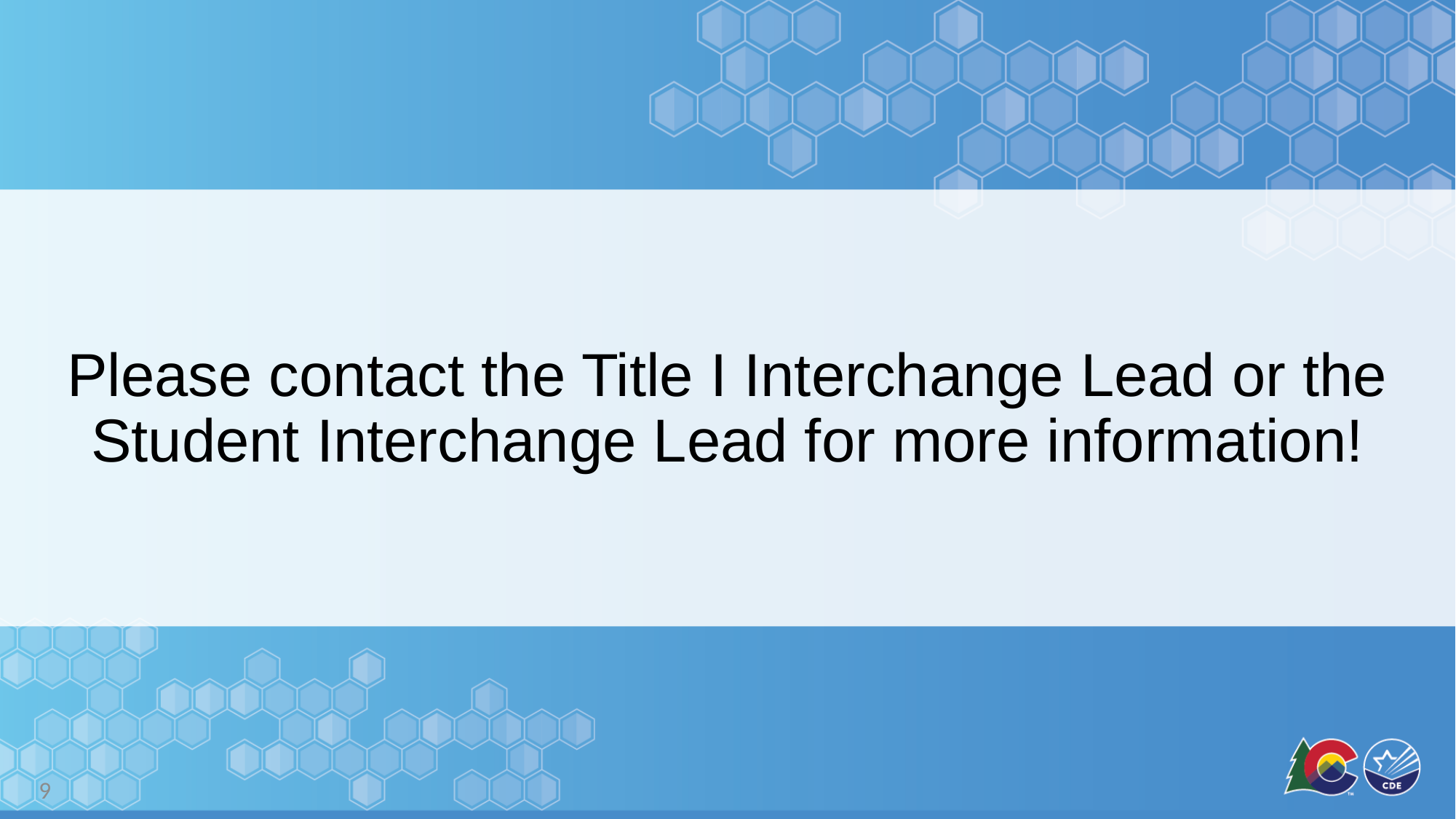

# Please contact the Title I Interchange Lead or the Student Interchange Lead for more information!
9